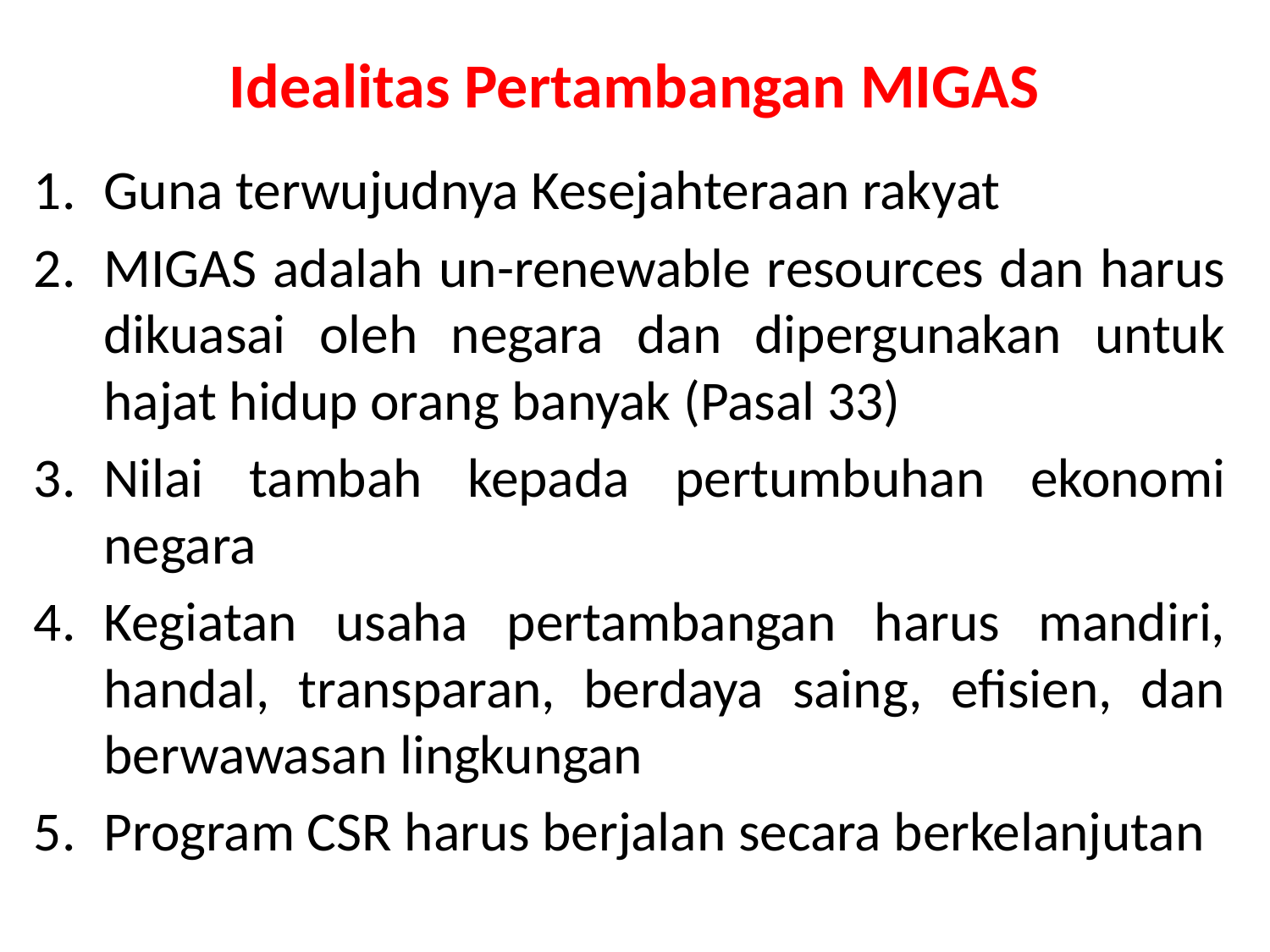

# Idealitas Pertambangan MIGAS
Guna terwujudnya Kesejahteraan rakyat
MIGAS adalah un-renewable resources dan harus dikuasai oleh negara dan dipergunakan untuk hajat hidup orang banyak (Pasal 33)
Nilai tambah kepada pertumbuhan ekonomi negara
Kegiatan usaha pertambangan harus mandiri, handal, transparan, berdaya saing, efisien, dan berwawasan lingkungan
Program CSR harus berjalan secara berkelanjutan